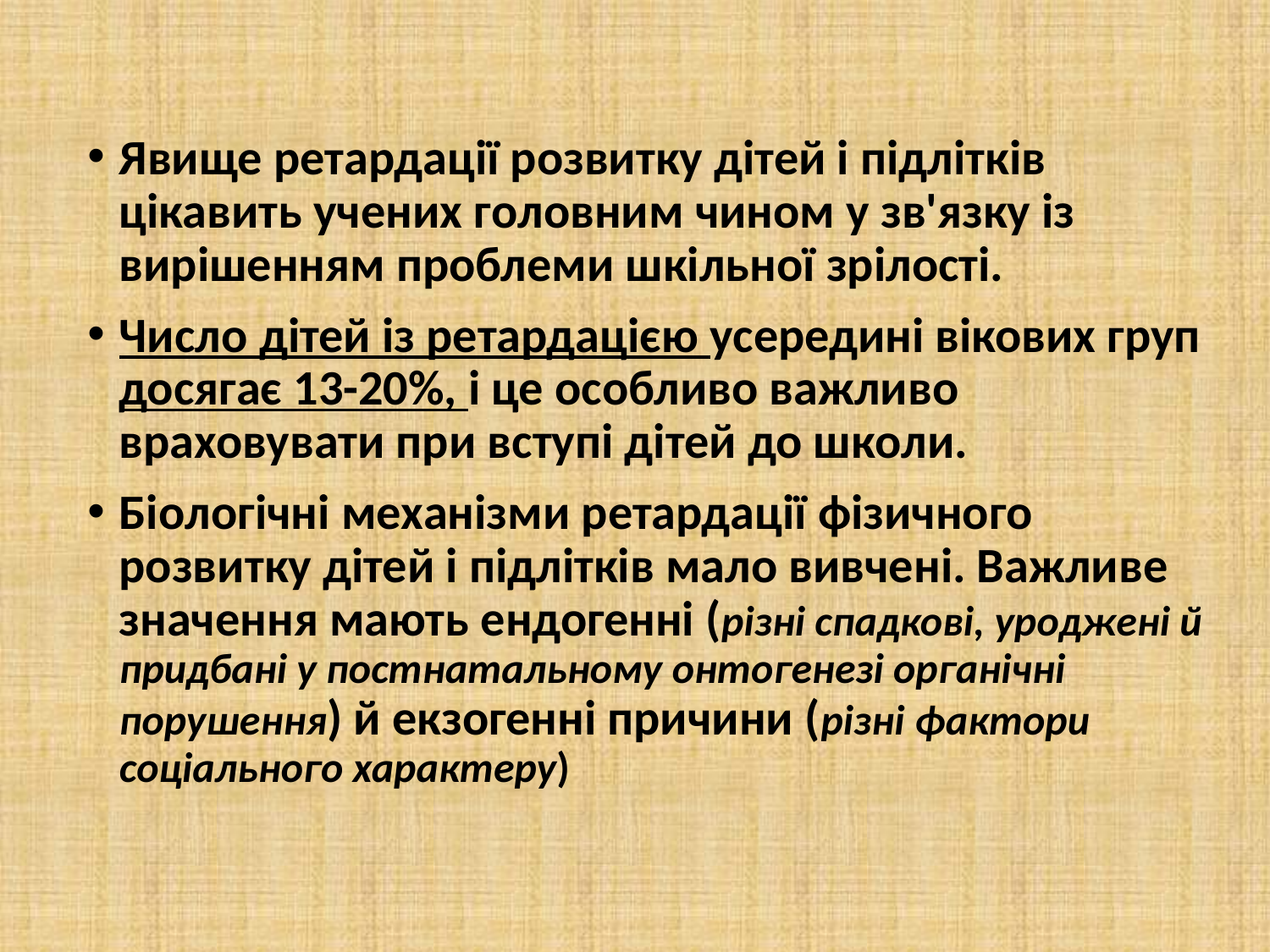

Явище ретардації розвитку дітей і підлітків цікавить учених головним чином у зв'язку із вирішенням проблеми шкільної зрілості.
Число дітей із ретардацією усередині вікових груп досягає 13-20%, і це особливо важливо враховувати при вступі дітей до школи.
Біологічні механізми ретардації фізичного розвитку дітей і підлітків мало вивчені. Важливе значення мають ендогенні (різні спадкові, уроджені й придбані у постнатальному онтогенезі органічні порушення) й екзогенні причини (різні фактори соціального характеру)